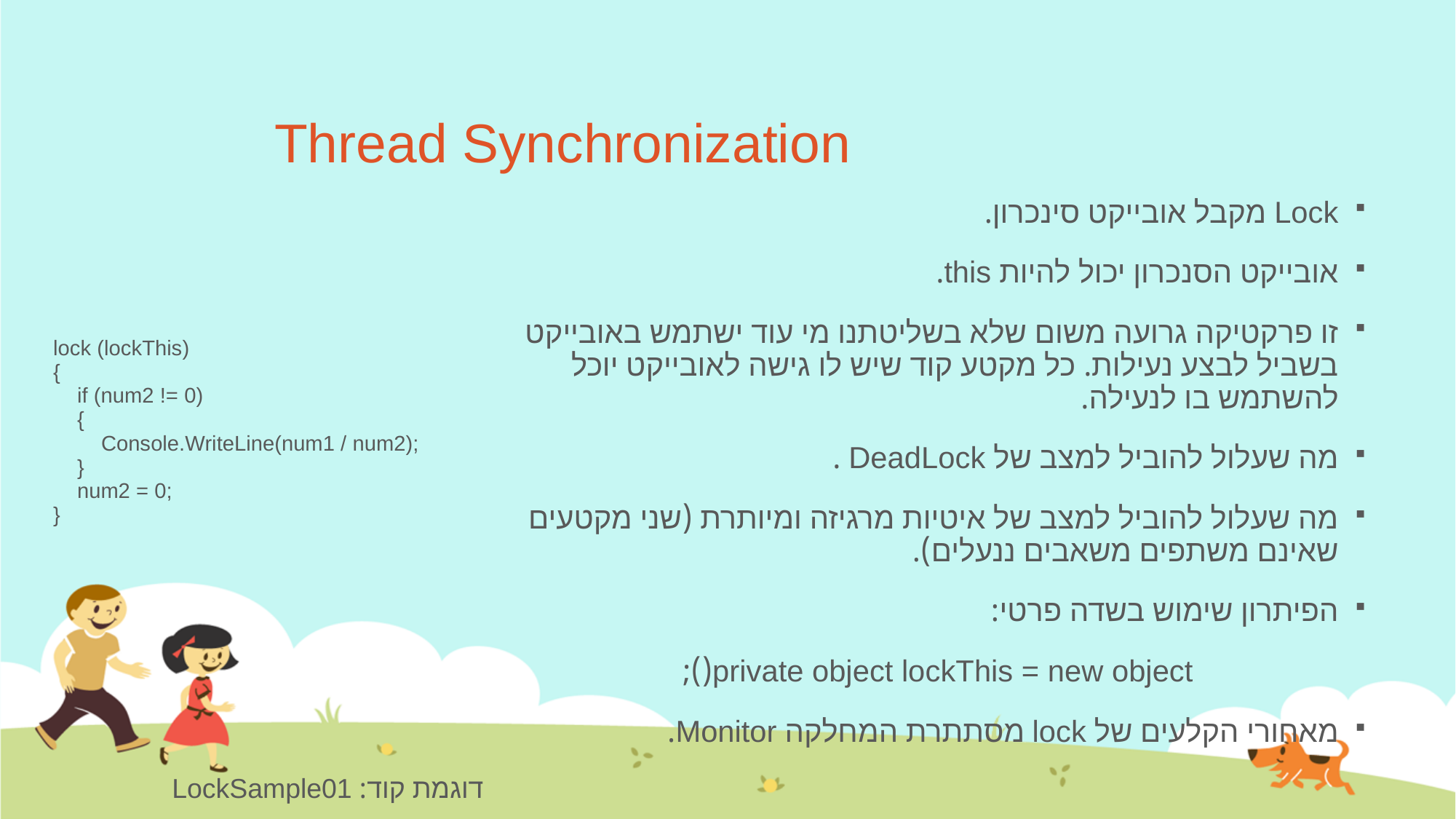

# Thread Synchronization
Lock מקבל אובייקט סינכרון.
אובייקט הסנכרון יכול להיות this.
זו פרקטיקה גרועה משום שלא בשליטתנו מי עוד ישתמש באובייקט בשביל לבצע נעילות. כל מקטע קוד שיש לו גישה לאובייקט יוכל להשתמש בו לנעילה.
מה שעלול להוביל למצב של DeadLock .
מה שעלול להוביל למצב של איטיות מרגיזה ומיותרת (שני מקטעים שאינם משתפים משאבים ננעלים).
הפיתרון שימוש בשדה פרטי:
private object lockThis = new object();
מאחורי הקלעים של lock מסתתרת המחלקה Monitor.

| lock (lockThis) { if (num2 != 0) { Console.WriteLine(num1 / num2); } num2 = 0; } |
| --- |
דוגמת קוד: LockSample01